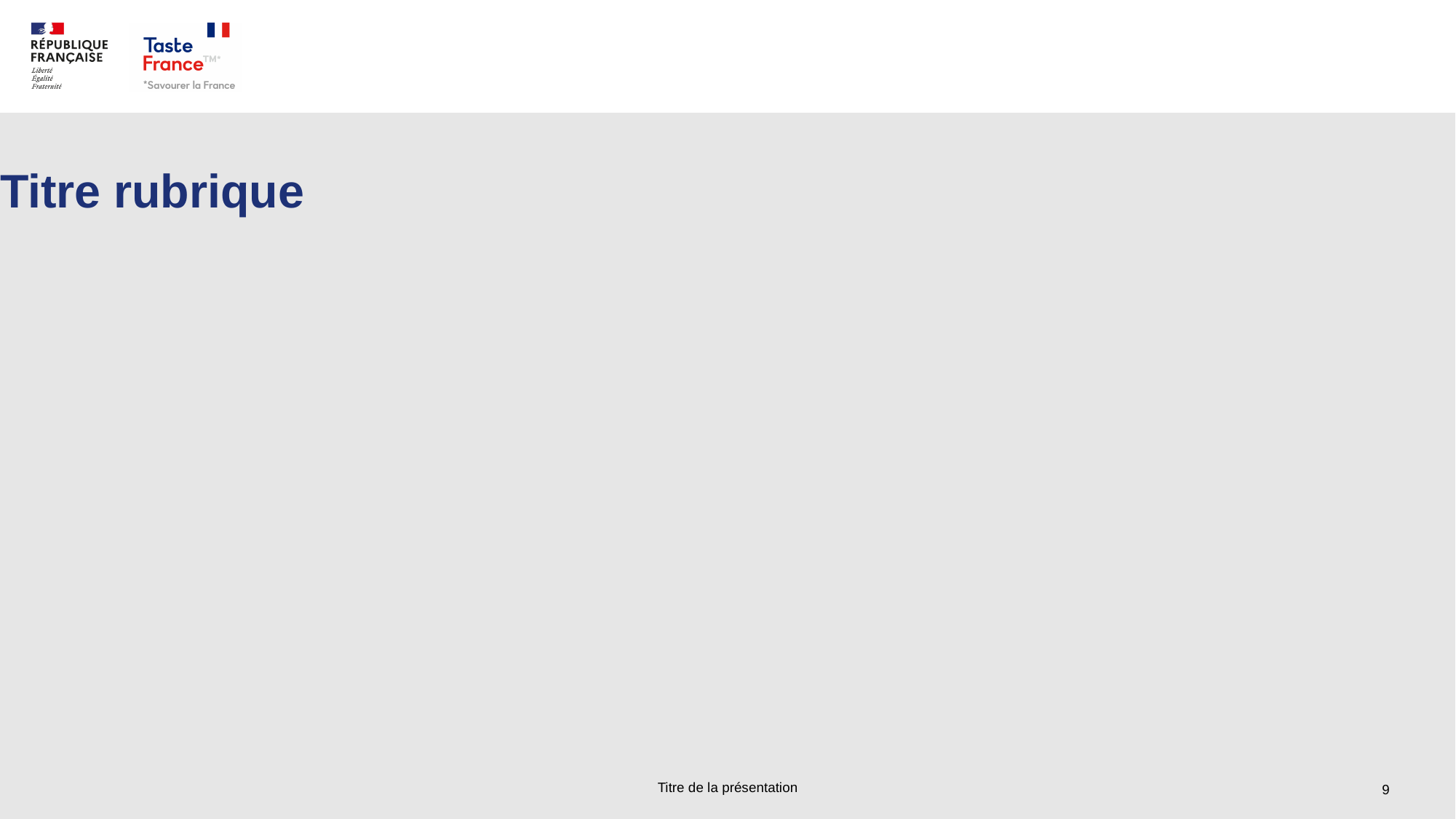

# Titre rubrique

Titre de la présentation
9